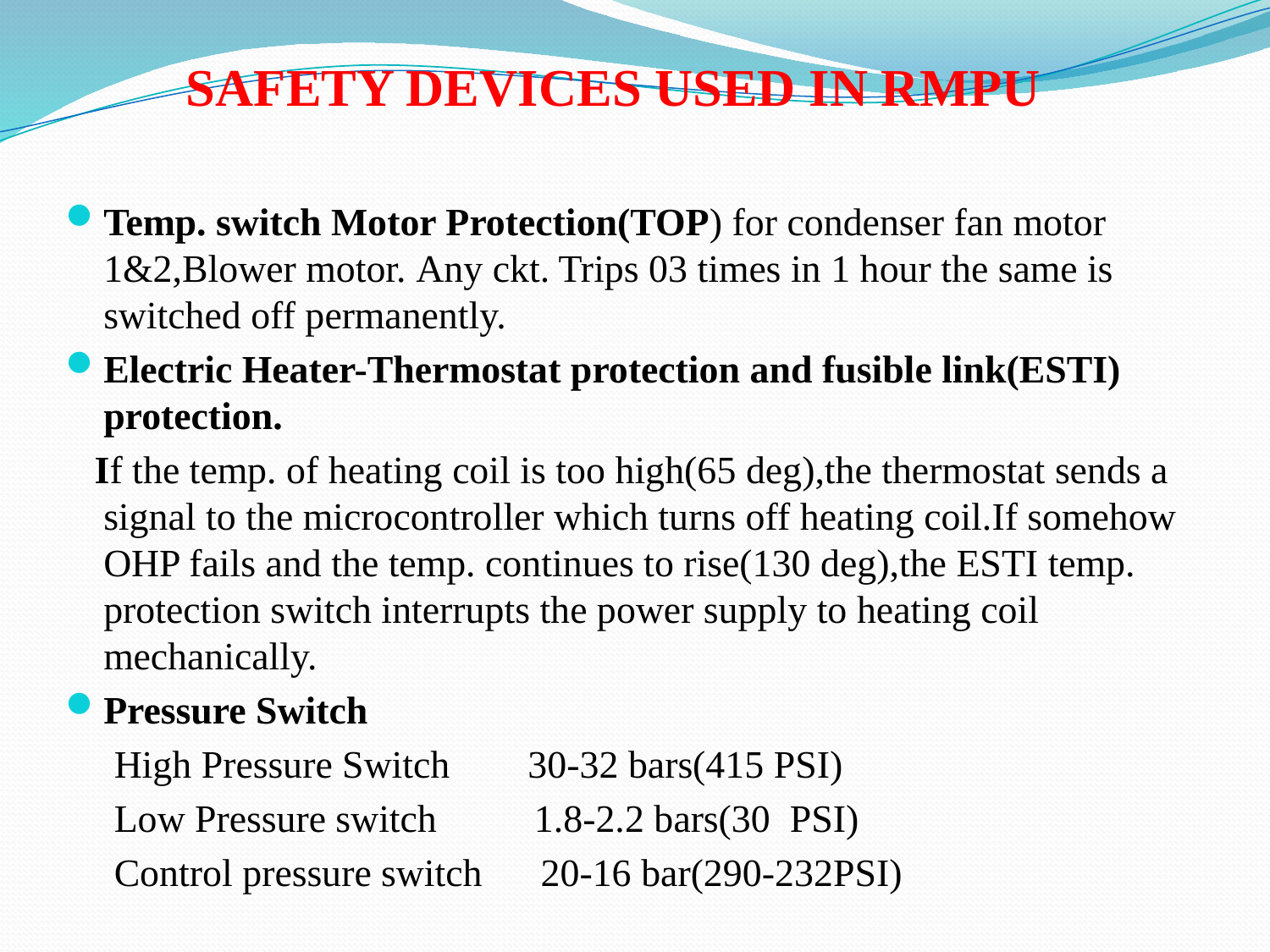

# SAFETY DEVICES USED IN RMPU
Temp. switch Motor Protection(TOP) for condenser fan motor 1&2,Blower motor. Any ckt. Trips 03 times in 1 hour the same is switched off permanently.
Electric Heater-Thermostat protection and fusible link(ESTI) protection.
   If the temp. of heating coil is too high(65 deg),the thermostat sends a signal to the microcontroller which turns off heating coil.If somehow OHP fails and the temp. continues to rise(130 deg),the ESTI temp. protection switch interrupts the power supply to heating coil mechanically.
Pressure Switch
     High Pressure Switch        30-32 bars(415 PSI)
     Low Pressure switch          1.8-2.2 bars(30  PSI)
     Control pressure switch      20-16 bar(290-232PSI)